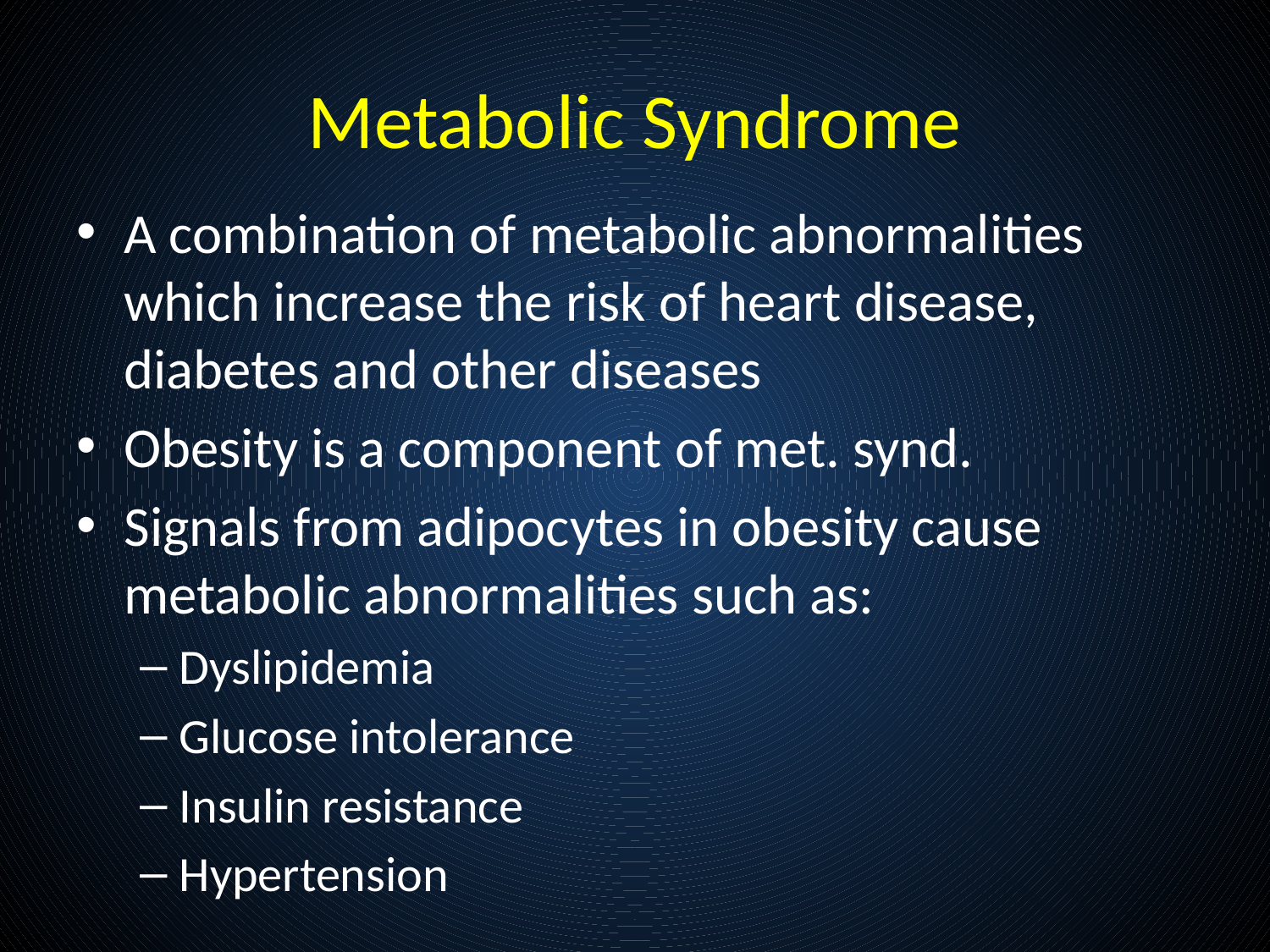

Metabolic Syndrome
A combination of metabolic abnormalities which increase the risk of heart disease, diabetes and other diseases
Obesity is a component of met. synd.
Signals from adipocytes in obesity cause metabolic abnormalities such as:
Dyslipidemia
Glucose intolerance
Insulin resistance
Hypertension